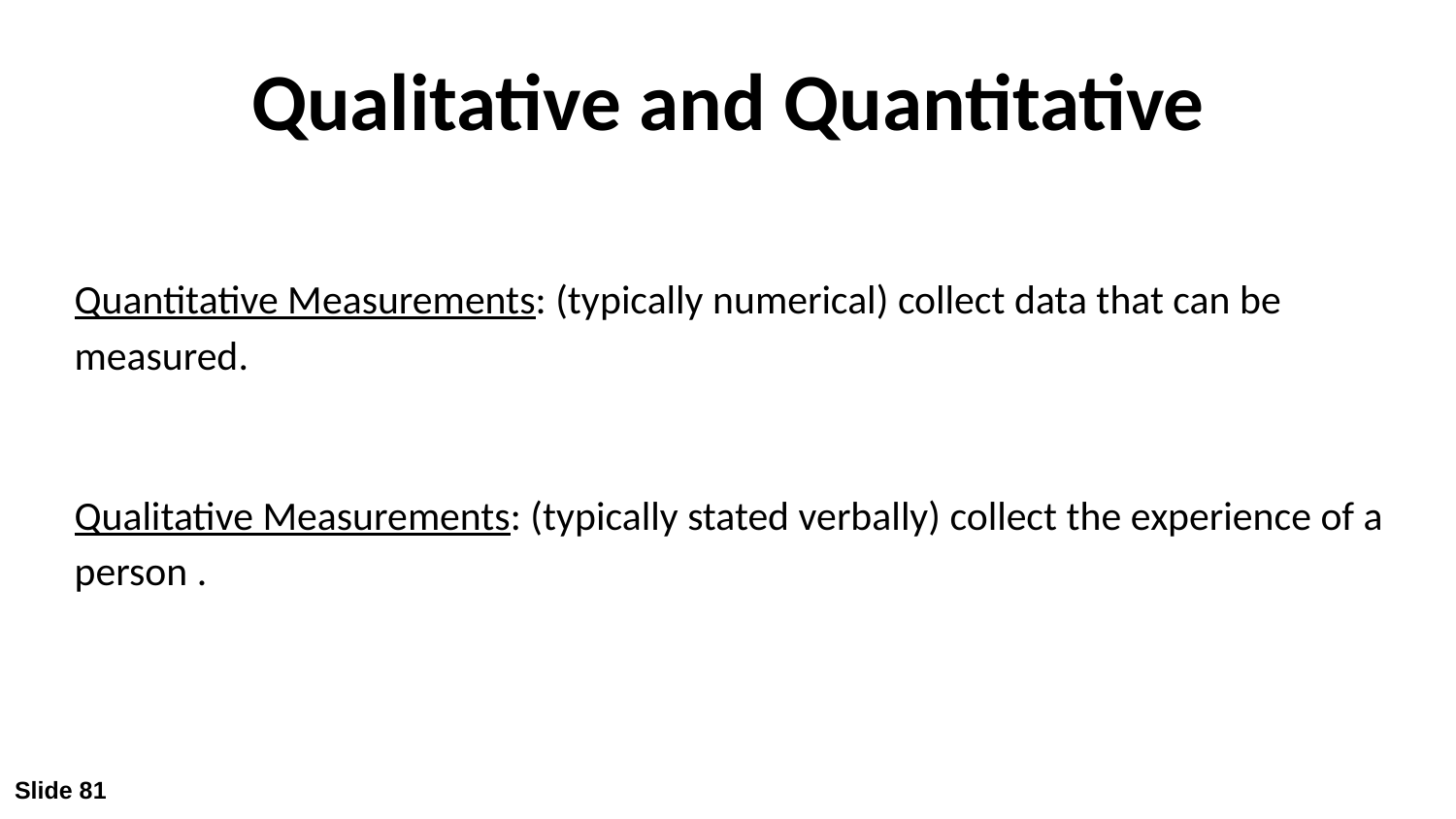

# Qualitative and Quantitative
Quantitative Measurements: (typically numerical) collect data that can be measured.

Qualitative Measurements: (typically stated verbally) collect the experience of a person .
Slide 81